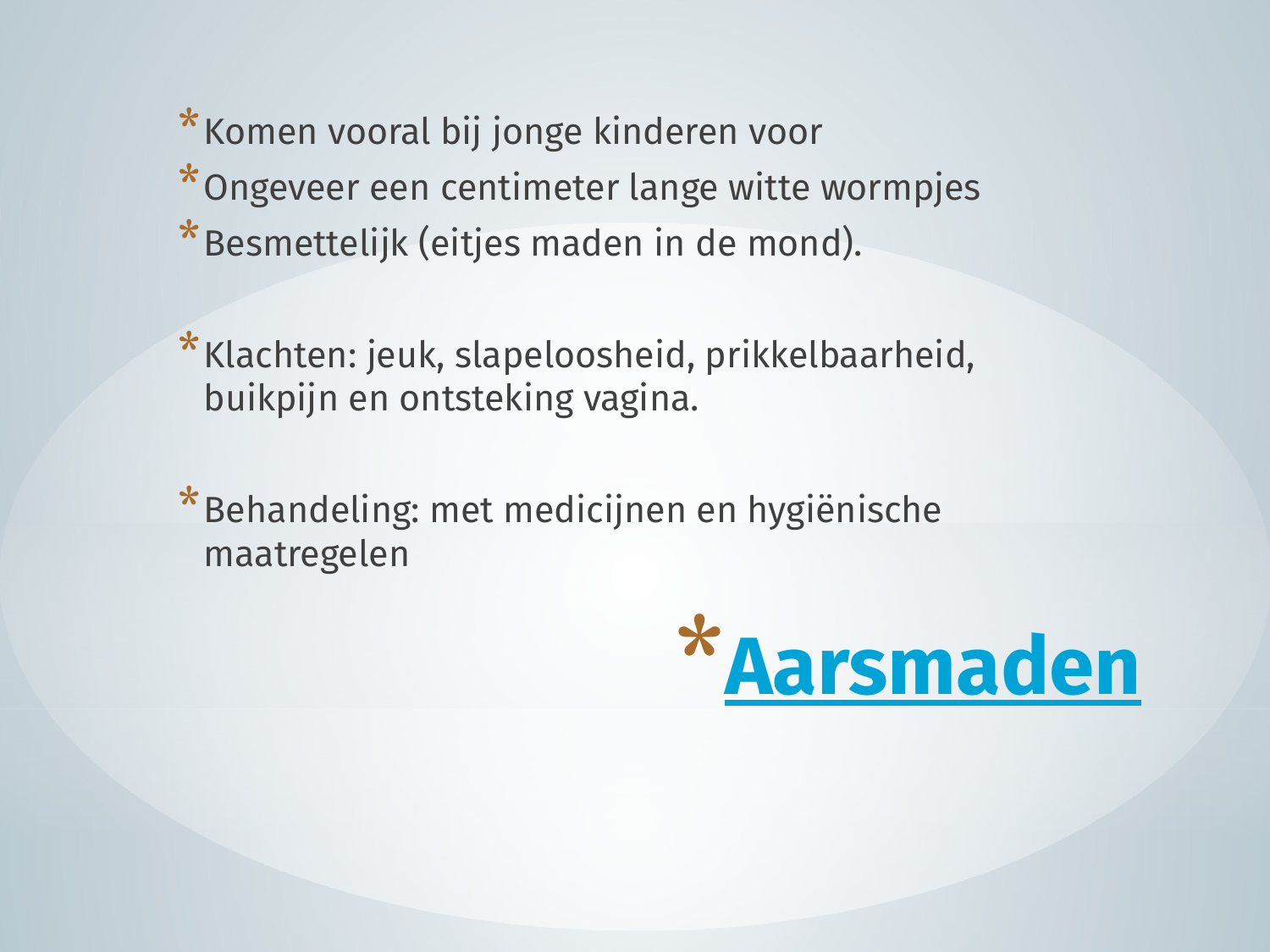

Komen vooral bij jonge kinderen voor
Ongeveer een centimeter lange witte wormpjes
Besmettelijk (eitjes maden in de mond).

Klachten: jeuk, slapeloosheid, prikkelbaarheid, buikpijn en ontsteking vagina.

Behandeling: met medicijnen en hygiënische maatregelen

# Aarsmaden